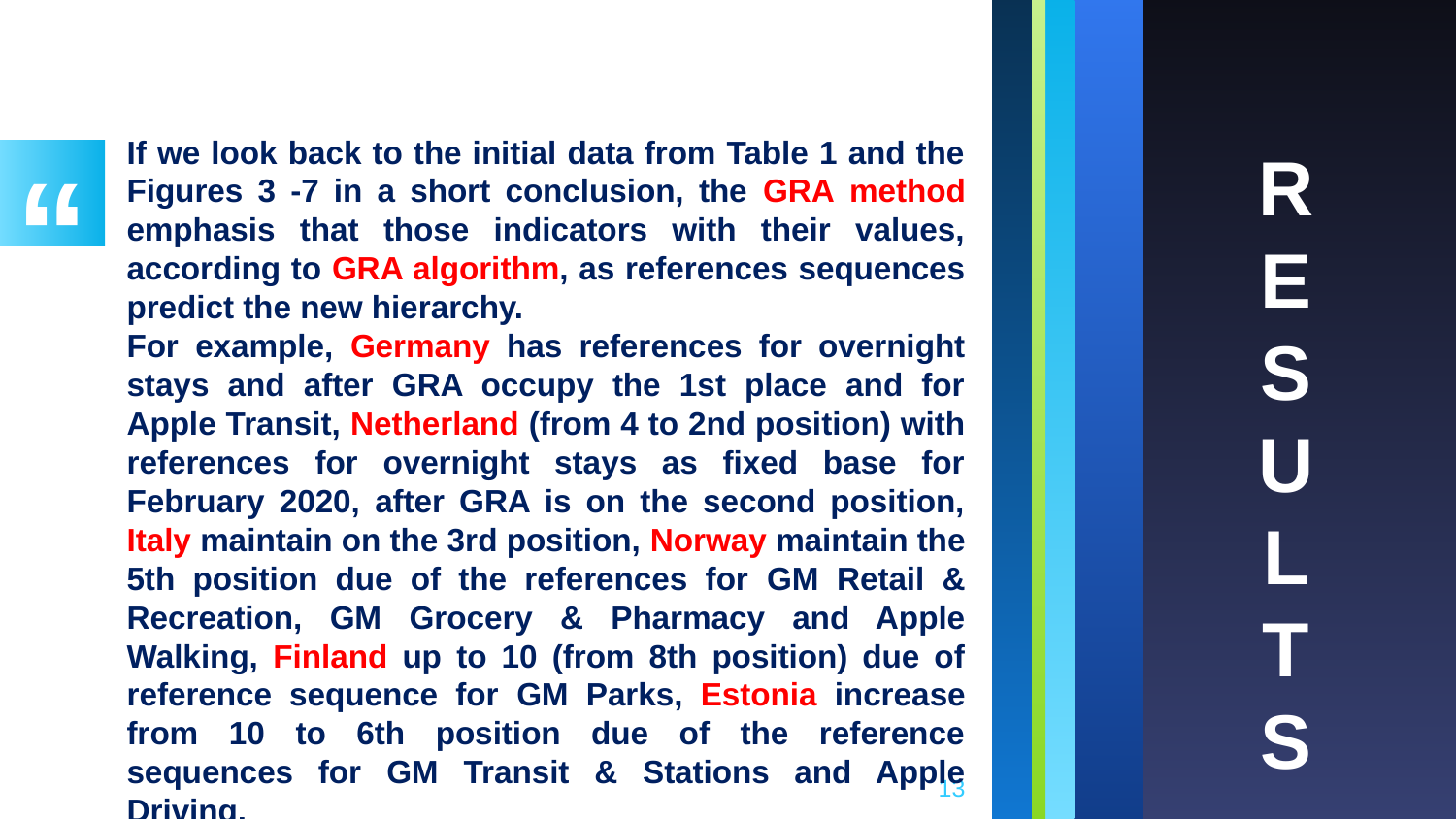

If we look back to the initial data from Table 1 and the Figures 3 -7 in a short conclusion, the GRA method emphasis that those indicators with their values, according to GRA algorithm, as references sequences predict the new hierarchy.
For example, Germany has references for overnight stays and after GRA occupy the 1st place and for Apple Transit, Netherland (from 4 to 2nd position) with references for overnight stays as fixed base for February 2020, after GRA is on the second position, Italy maintain on the 3rd position, Norway maintain the 5th position due of the references for GM Retail & Recreation, GM Grocery & Pharmacy and Apple Walking, Finland up to 10 (from 8th position) due of reference sequence for GM Parks, Estonia increase from 10 to 6th position due of the reference sequences for GM Transit & Stations and Apple Driving.
R E S U L T S
13